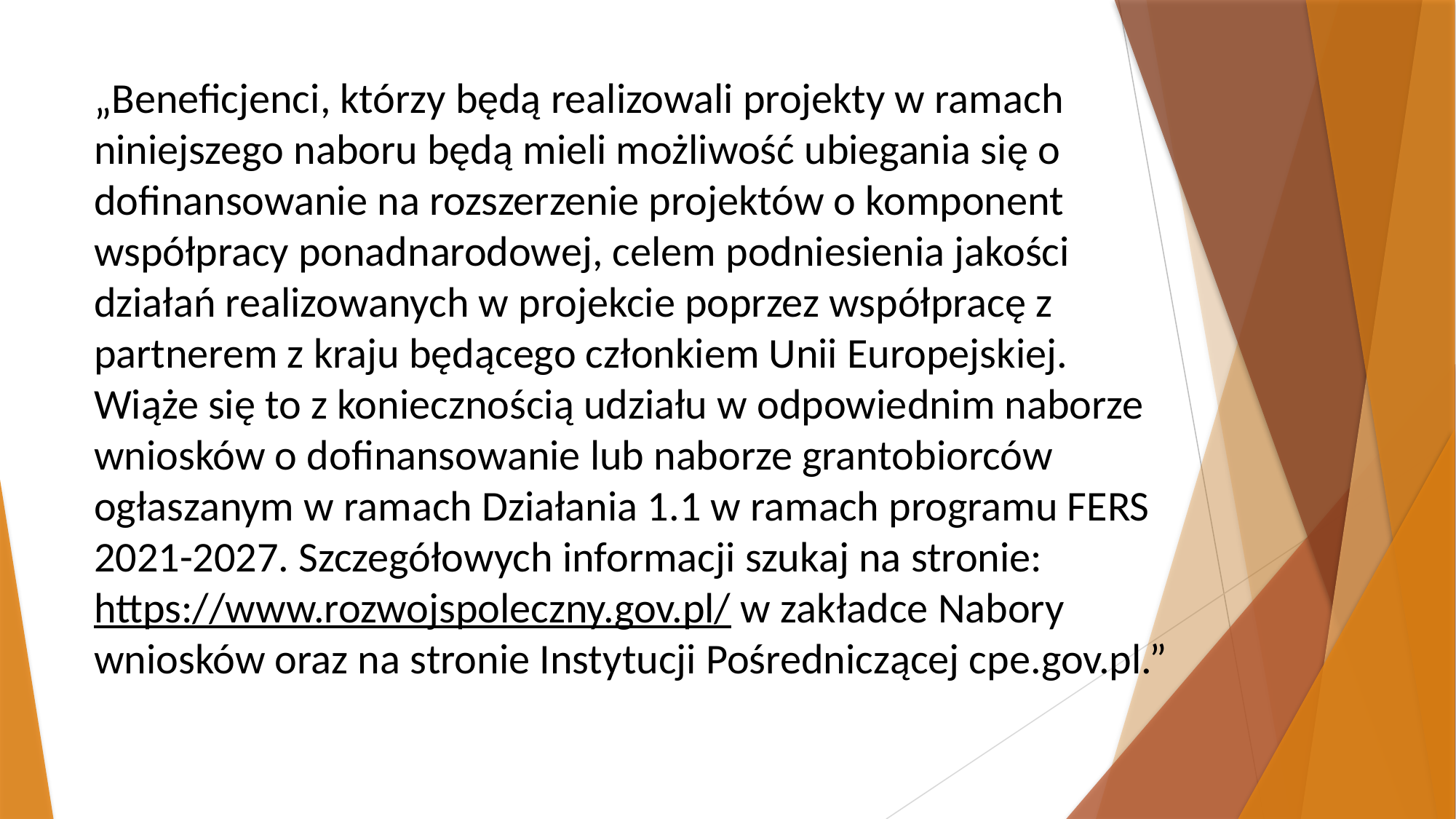

# „Beneficjenci, którzy będą realizowali projekty w ramach niniejszego naboru będą mieli możliwość ubiegania się o dofinansowanie na rozszerzenie projektów o komponent współpracy ponadnarodowej, celem podniesienia jakości działań realizowanych w projekcie poprzez współpracę z partnerem z kraju będącego członkiem Unii Europejskiej. Wiąże się to z koniecznością udziału w odpowiednim naborze wniosków o dofinansowanie lub naborze grantobiorców ogłaszanym w ramach Działania 1.1 w ramach programu FERS 2021-2027. Szczegółowych informacji szukaj na stronie: https://www.rozwojspoleczny.gov.pl/ w zakładce Nabory wniosków oraz na stronie Instytucji Pośredniczącej cpe.gov.pl.”